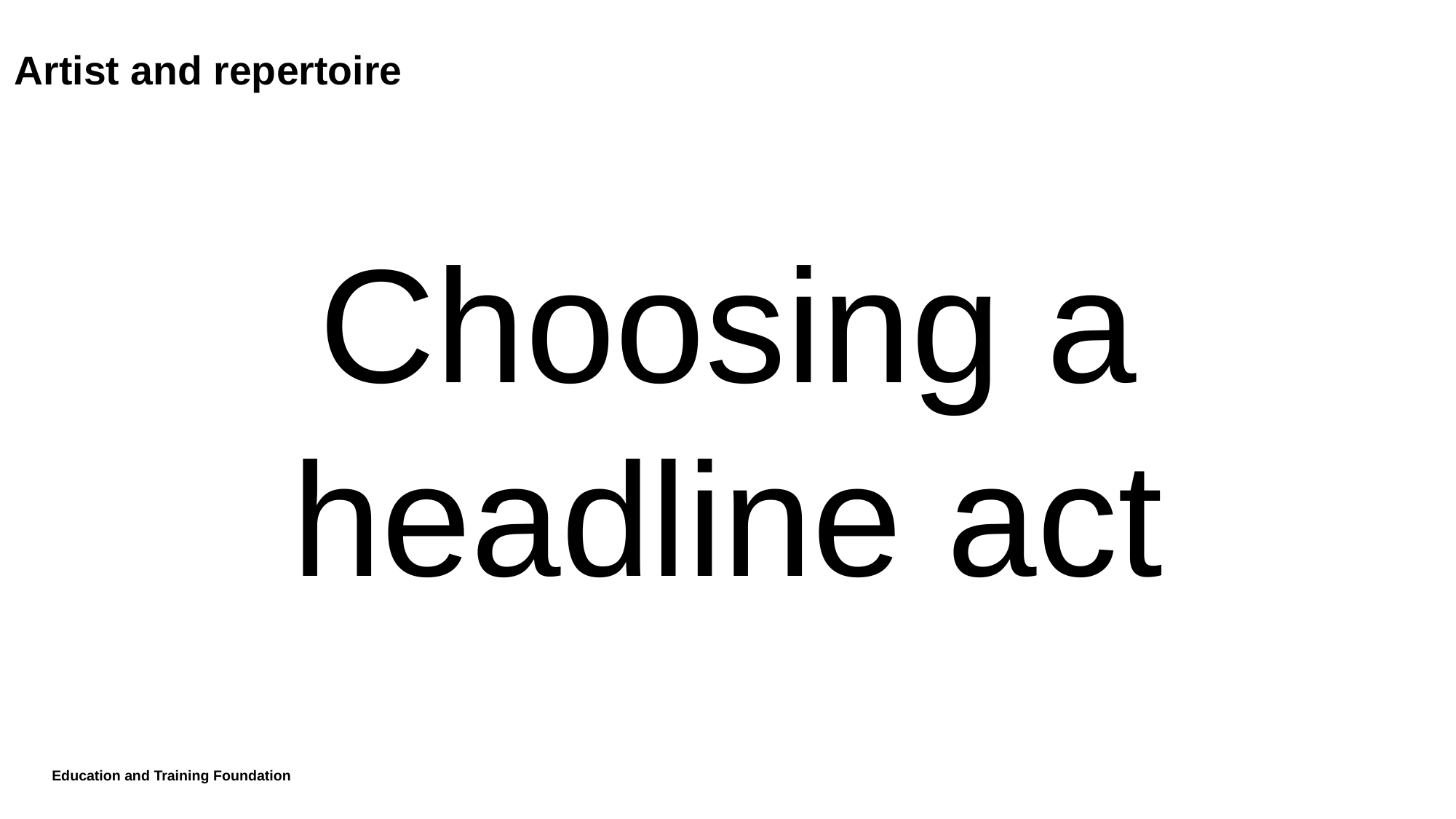

# Artist and repertoire
Choosing a headline act

Education and Training Foundation